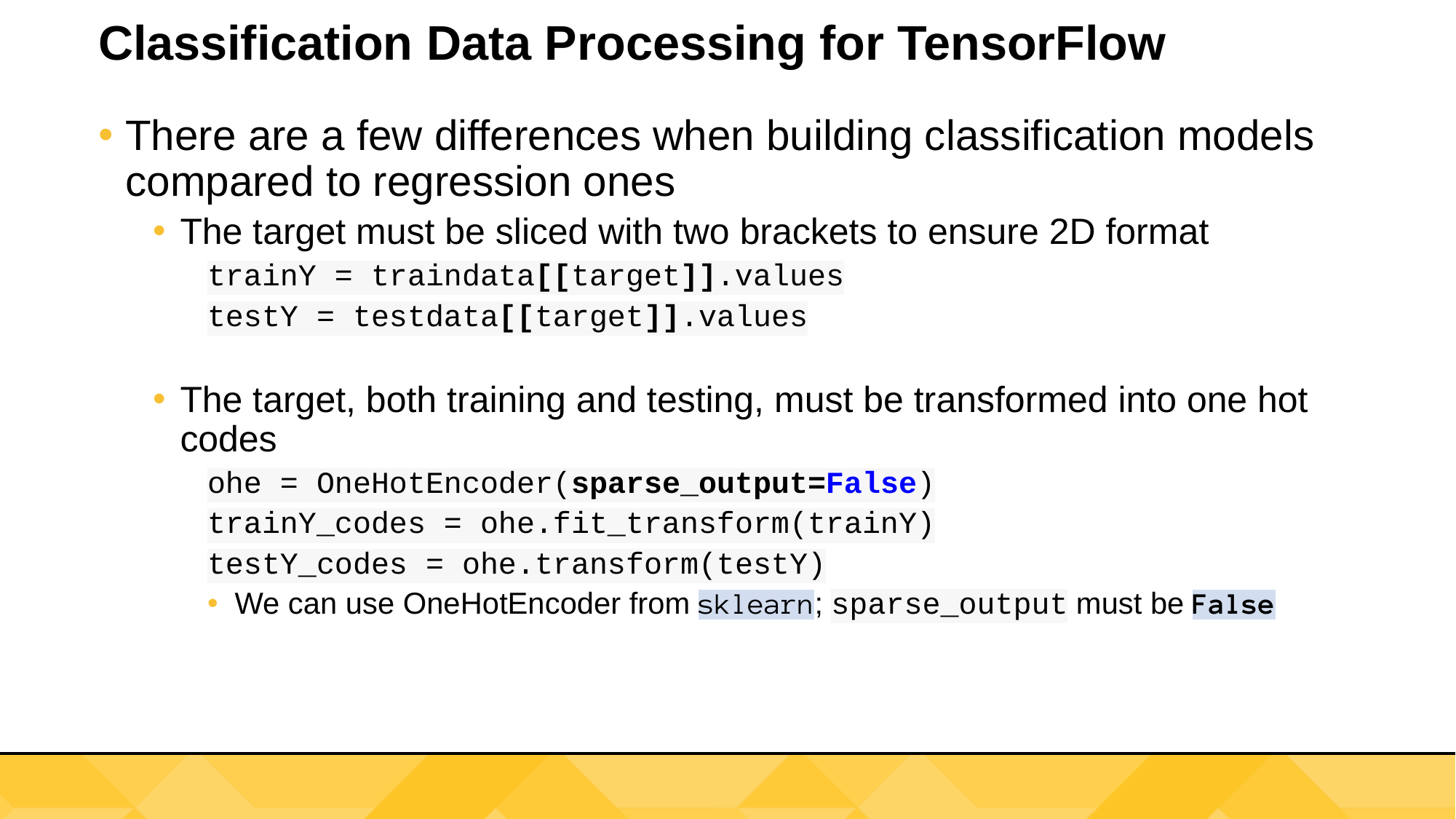

# Classification Data Processing for TensorFlow
There are a few differences when building classification models compared to regression ones
The target must be sliced with two brackets to ensure 2D format
trainY = traindata[[target]].values
testY = testdata[[target]].values

The target, both training and testing, must be transformed into one hot codes
ohe = OneHotEncoder(sparse_output=False)
trainY_codes = ohe.fit_transform(trainY)
testY_codes = ohe.transform(testY)
We can use OneHotEncoder from sklearn; sparse_output must be False